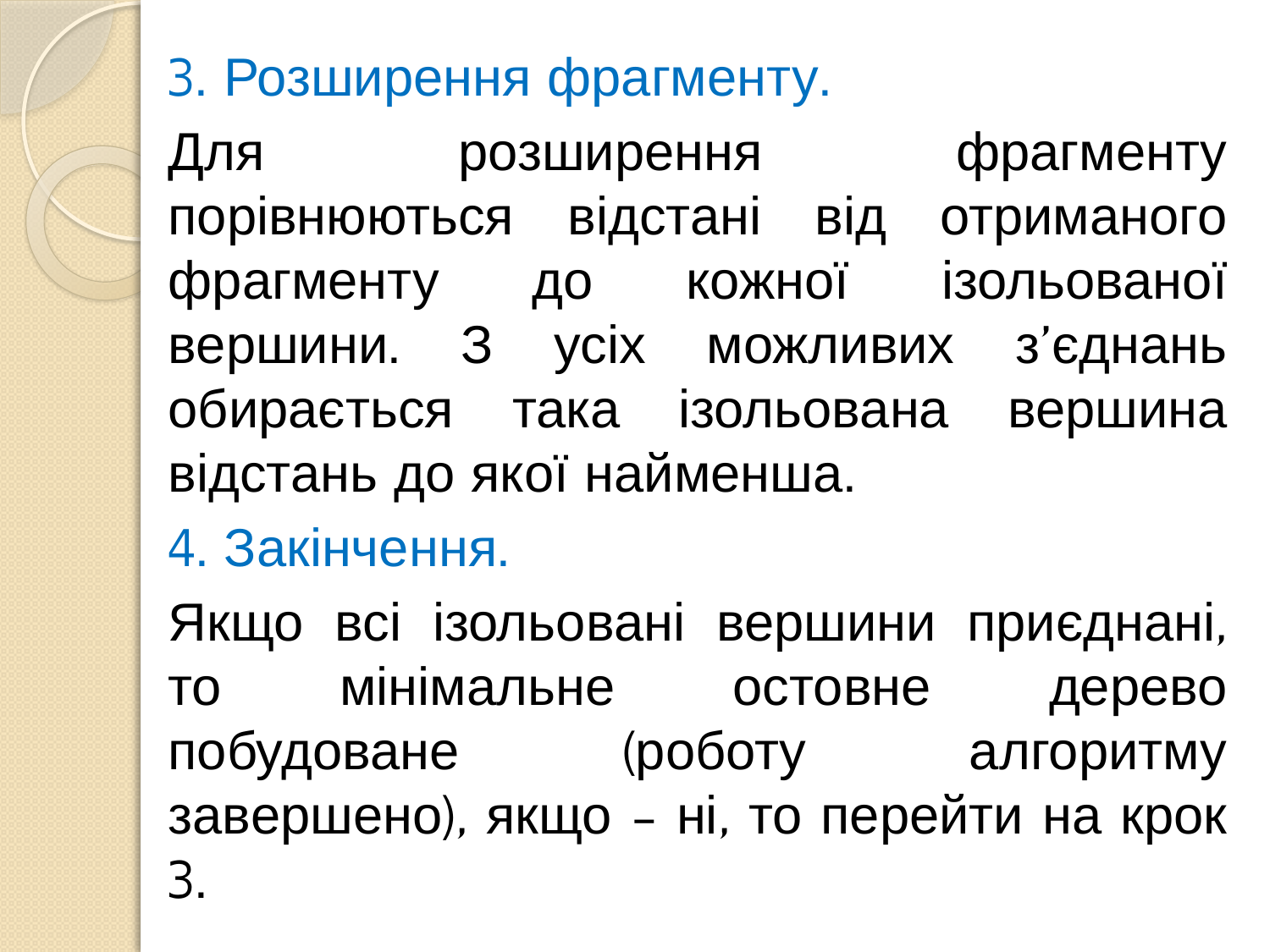

3. Розширення фрагменту.
Для розширення фрагменту порівнюються відстані від отриманого фрагменту до кожної ізольованої вершини. З усіх можливих з’єднань обирається така ізольована вершина відстань до якої найменша.
4. Закінчення.
Якщо всі ізольовані вершини приєднані, то мінімальне остовне дерево побудоване (роботу алгоритму завершено), якщо – ні, то перейти на крок 3.